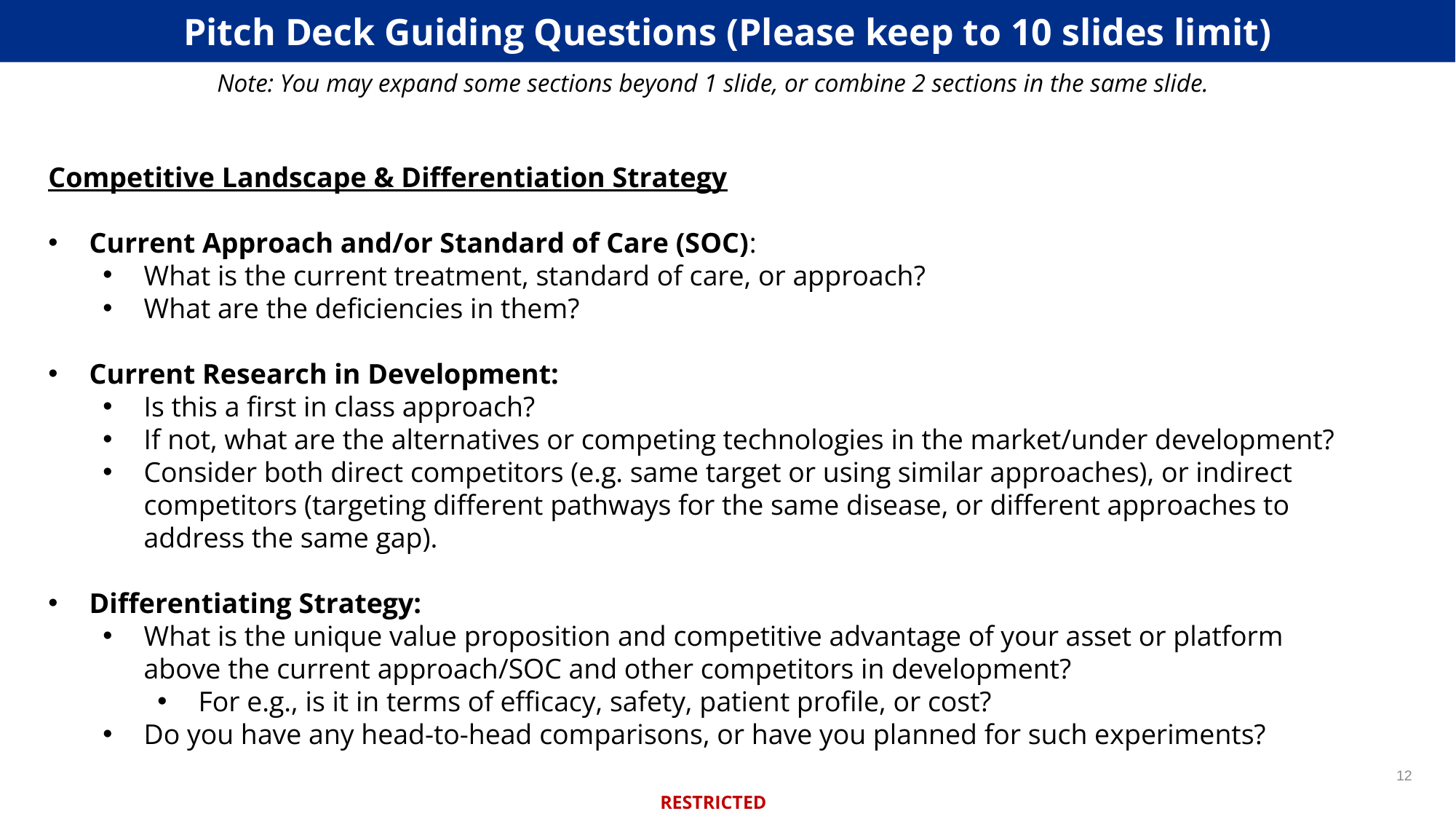

Pitch Deck Guiding Questions (Please keep to 10 slides limit)
Note: You may expand some sections beyond 1 slide, or combine 2 sections in the same slide.
Competitive Landscape & Differentiation Strategy

Current Approach and/or Standard of Care (SOC):
What is the current treatment, standard of care, or approach?
What are the deficiencies in them?

Current Research in Development:
Is this a first in class approach?
If not, what are the alternatives or competing technologies in the market/under development?
Consider both direct competitors (e.g. same target or using similar approaches), or indirect competitors (targeting different pathways for the same disease, or different approaches to address the same gap).

Differentiating Strategy:
What is the unique value proposition and competitive advantage of your asset or platform above the current approach/SOC and other competitors in development?
For e.g., is it in terms of efficacy, safety, patient profile, or cost?
Do you have any head-to-head comparisons, or have you planned for such experiments?